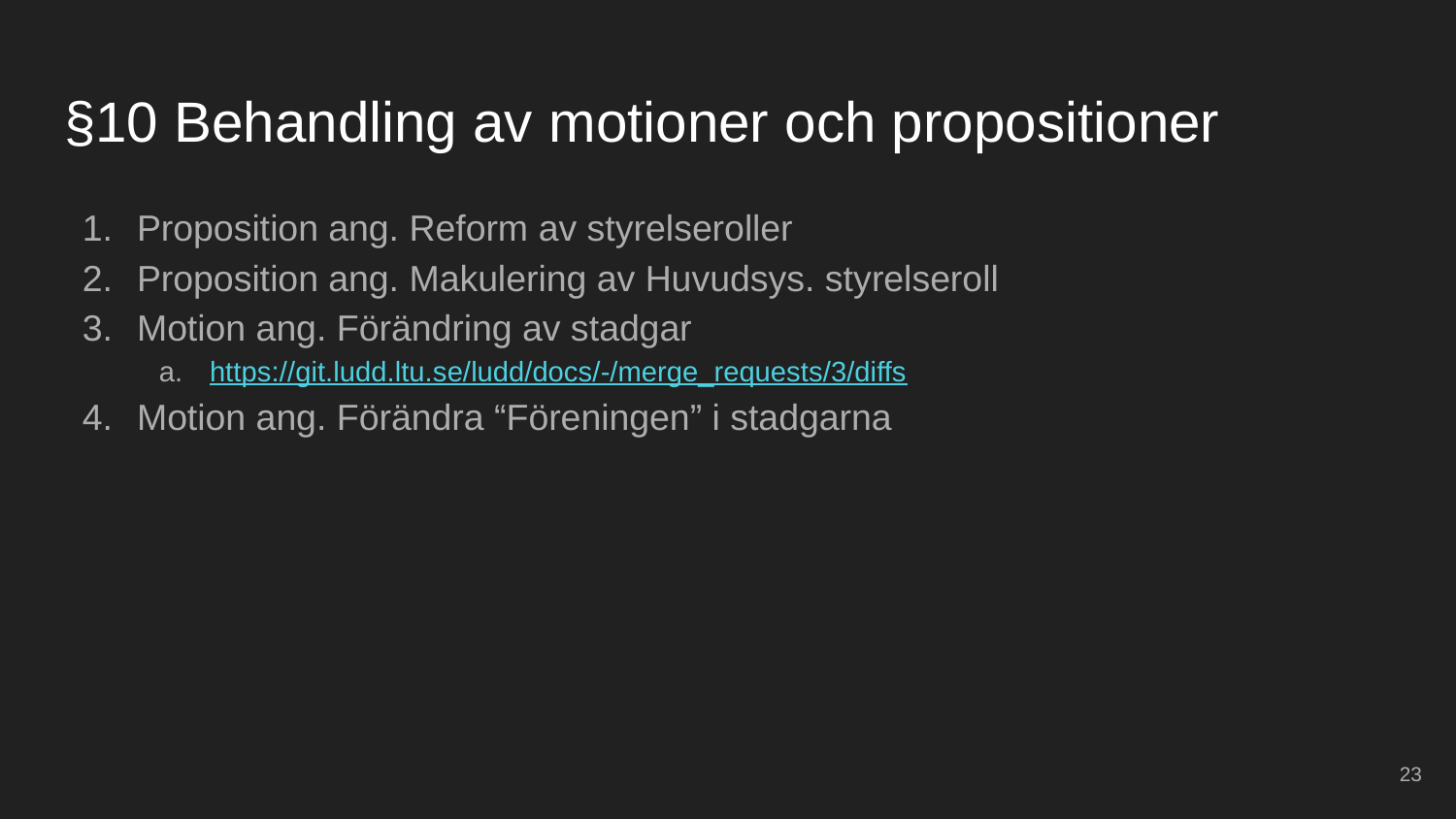

# §10 Behandling av motioner och propositioner
Proposition ang. Reform av styrelseroller
Proposition ang. Makulering av Huvudsys. styrelseroll
Motion ang. Förändring av stadgar
https://git.ludd.ltu.se/ludd/docs/-/merge_requests/3/diffs
Motion ang. Förändra “Föreningen” i stadgarna
23